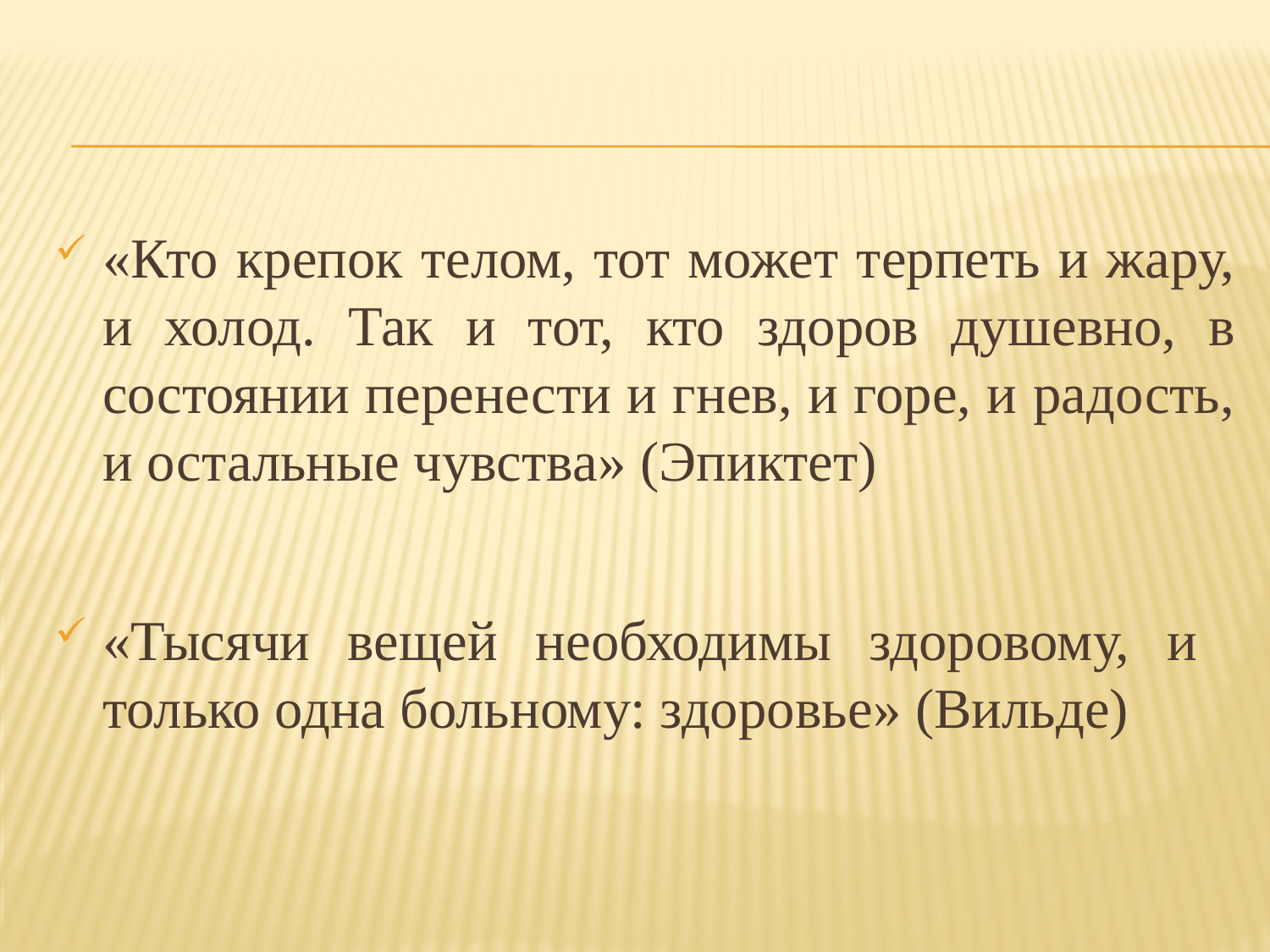

«Кто крепок телом, тот может терпеть и жару, и холод. Так и тот, кто здоров душевно, в состоянии перенести и гнев, и горе, и радость, и остальные чувства» (Эпиктет)

«Тысячи вещей необходимы здоровому, и  только одна больному: здоровье» (Вильде)